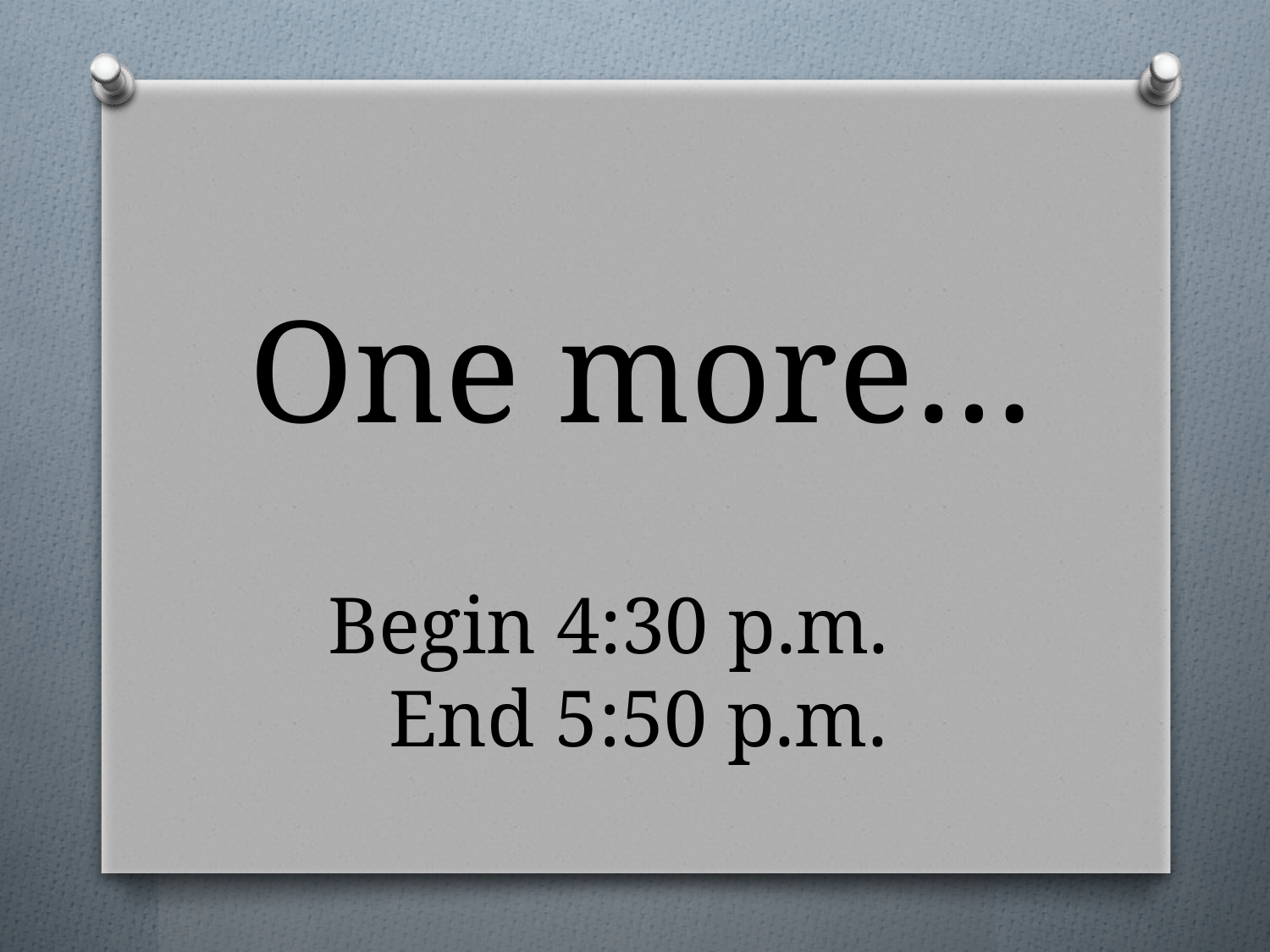

# One more…
Begin 4:30 p.m.
End 5:50 p.m.